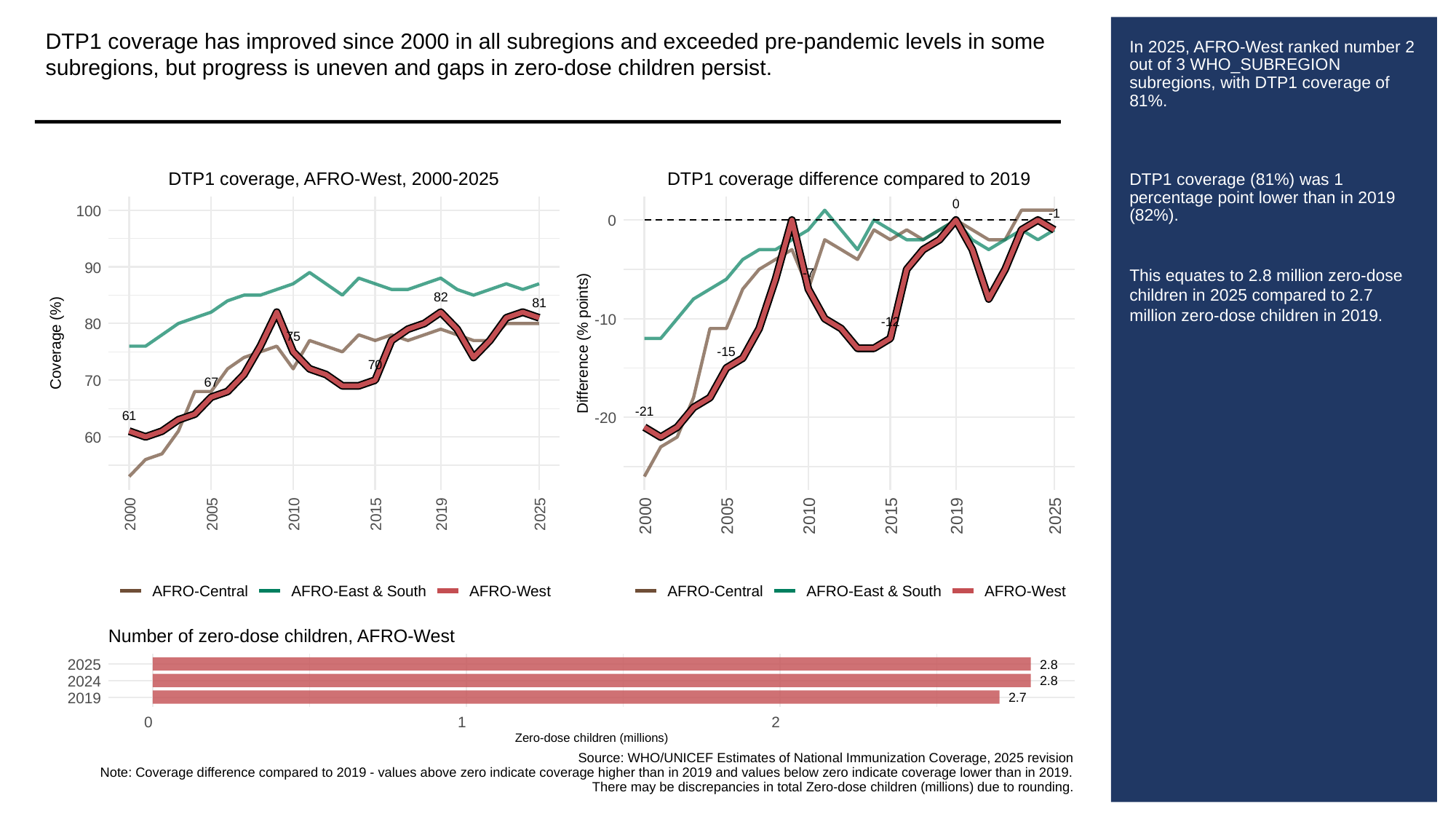

DTP1 coverage has improved since 2000 in all subregions and exceeded pre-pandemic levels in some subregions, but progress is uneven and gaps in zero-dose children persist.
# In 2025, AFRO-West ranked number 2 out of 3 WHO_SUBREGION subregions, with DTP1 coverage of 81%.

DTP1 coverage (81%) was 1 percentage point lower than in 2019 (82%).

This equates to 2.8 million zero-dose children in 2025 compared to 2.7 million zero-dose children in 2019.

DTP1 coverage, AFRO-West, 2000-2025
DTP1 coverage difference compared to 2019

0
100
-1

0

90

-7

82

81

-10
-12
80

75
Coverage (%)
Difference (% points)
-15

70

70
67

-21

61
-20

60

2000
2005
2010
2015
2019
2025
2000
2005
2010
2015
2019
2025
AFRO-Central
AFRO-East & South
AFRO-West
AFRO-Central
AFRO-East & South
AFRO-West

Number of zero-dose children, AFRO-West

2025
2.8

2024
2.8

2019
2.7

0
1
2
Zero-dose children (millions)
Source: WHO/UNICEF Estimates of National Immunization Coverage, 2025 revision
Note: Coverage difference compared to 2019 - values above zero indicate coverage higher than in 2019 and values below zero indicate coverage lower than in 2019.
There may be discrepancies in total Zero-dose children (millions) due to rounding.